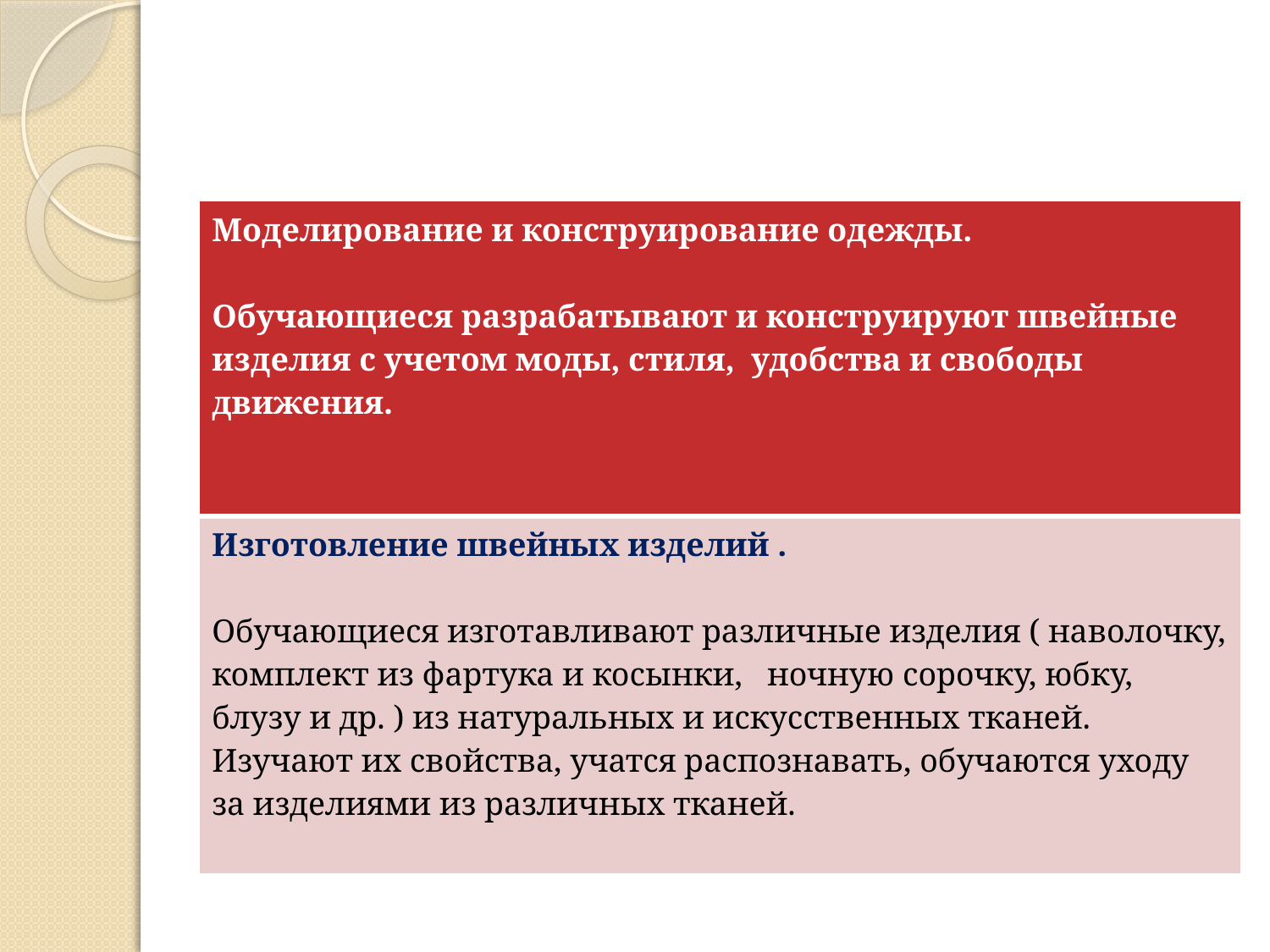

#
| Моделирование и конструирование одежды. Обучающиеся разрабатывают и конструируют швейные изделия с учетом моды, стиля, удобства и свободы движения. |
| --- |
| Изготовление швейных изделий . Обучающиеся изготавливают различные изделия ( наволочку, комплект из фартука и косынки, ночную сорочку, юбку, блузу и др. ) из натуральных и искусственных тканей. Изучают их свойства, учатся распознавать, обучаются уходу за изделиями из различных тканей. |